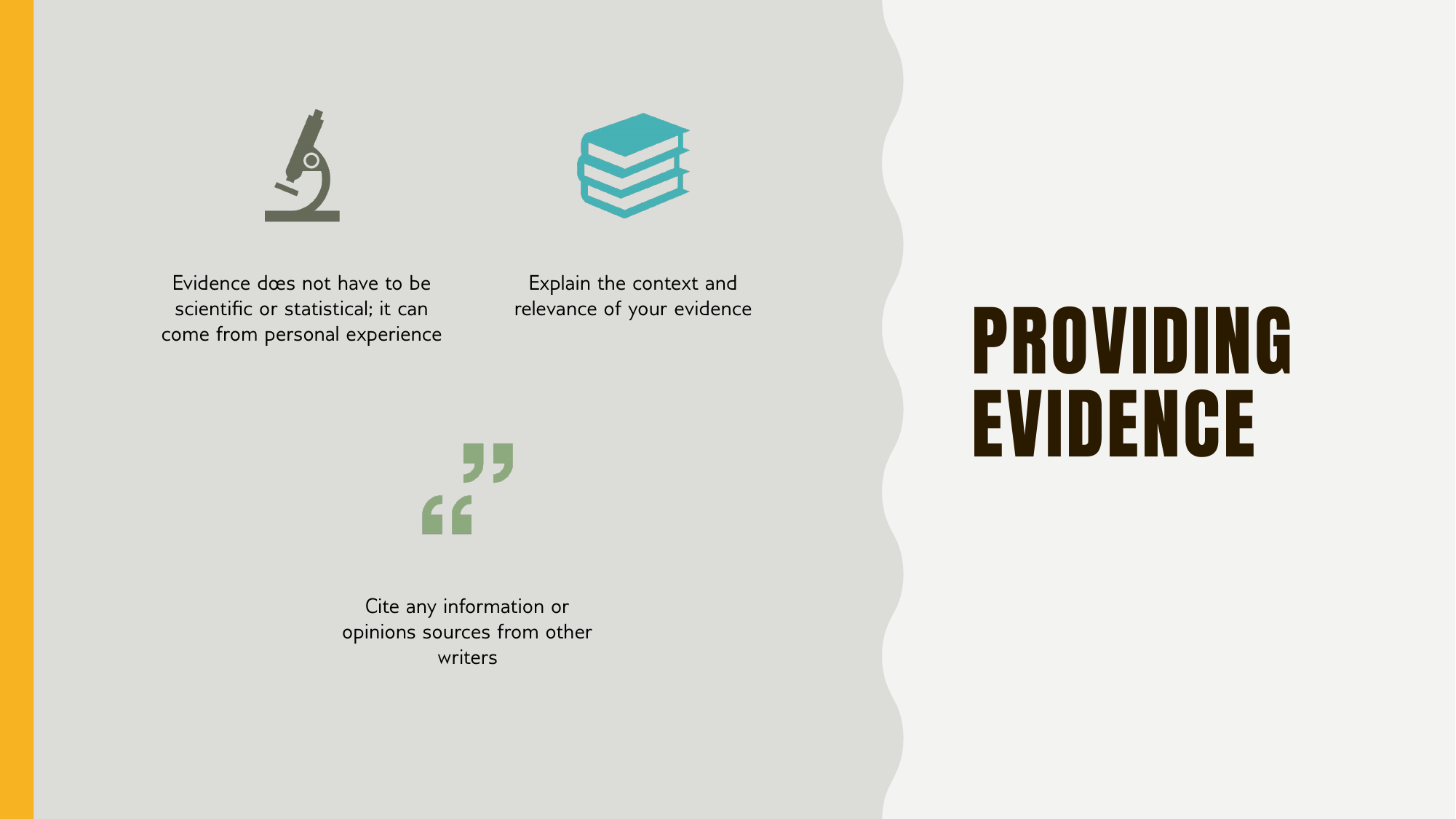

Evidence does not have to be scientific or statistical; it can come from personal experience
Explain the context and relevance of your evidence
Cite any information or opinions sources from other writers
# Providing evidence